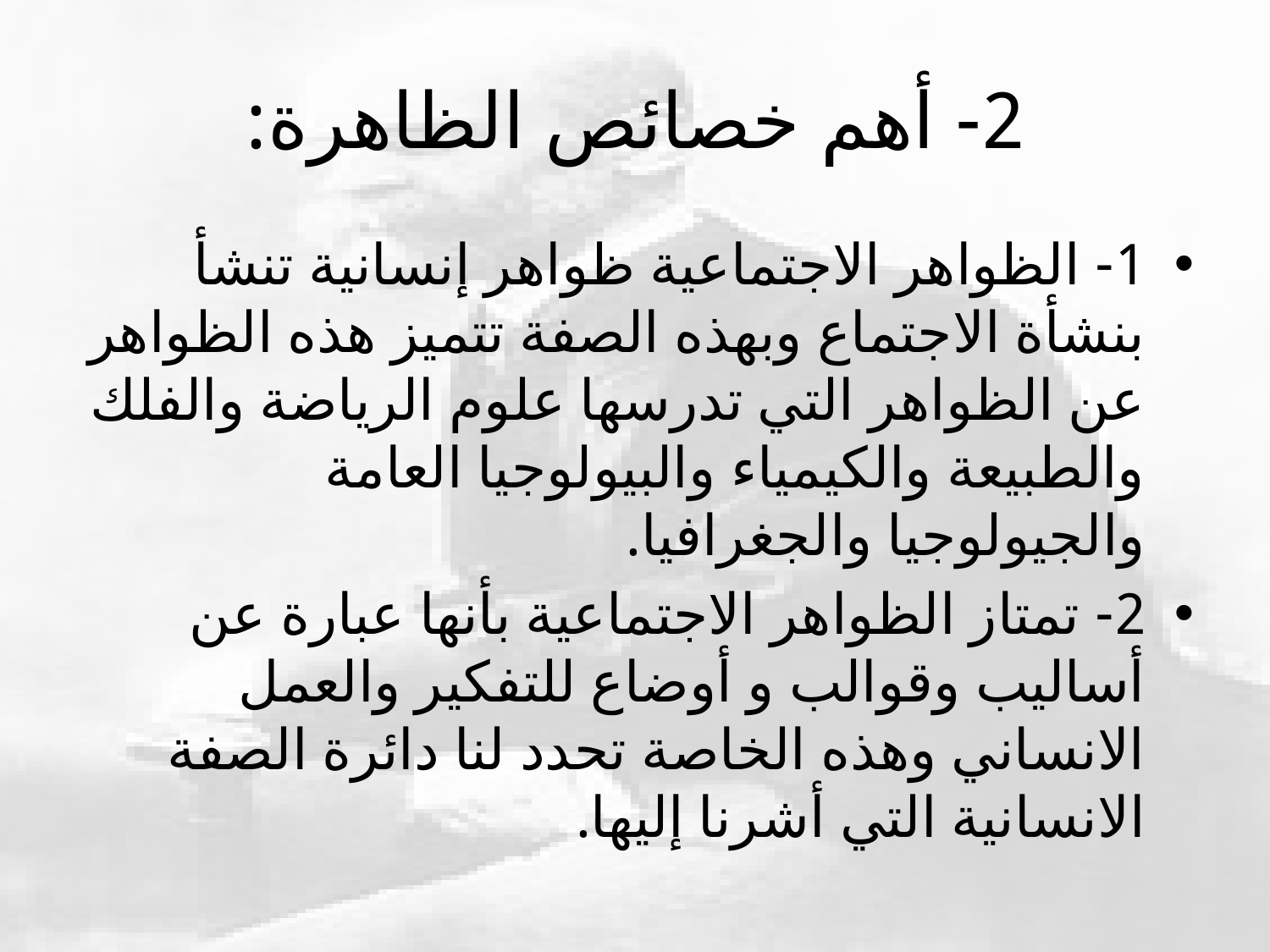

# 2- أهم خصائص الظاهرة:
1- الظواهر الاجتماعية ظواهر إنسانية تنشأ بنشأة الاجتماع وبهذه الصفة تتميز هذه الظواهر عن الظواهر التي تدرسها علوم الرياضة والفلك والطبيعة والكيمياء والبيولوجيا العامة والجيولوجيا والجغرافيا.
2- تمتاز الظواهر الاجتماعية بأنها عبارة عن أساليب وقوالب و أوضاع للتفكير والعمل الانساني وهذه الخاصة تحدد لنا دائرة الصفة الانسانية التي أشرنا إليها.